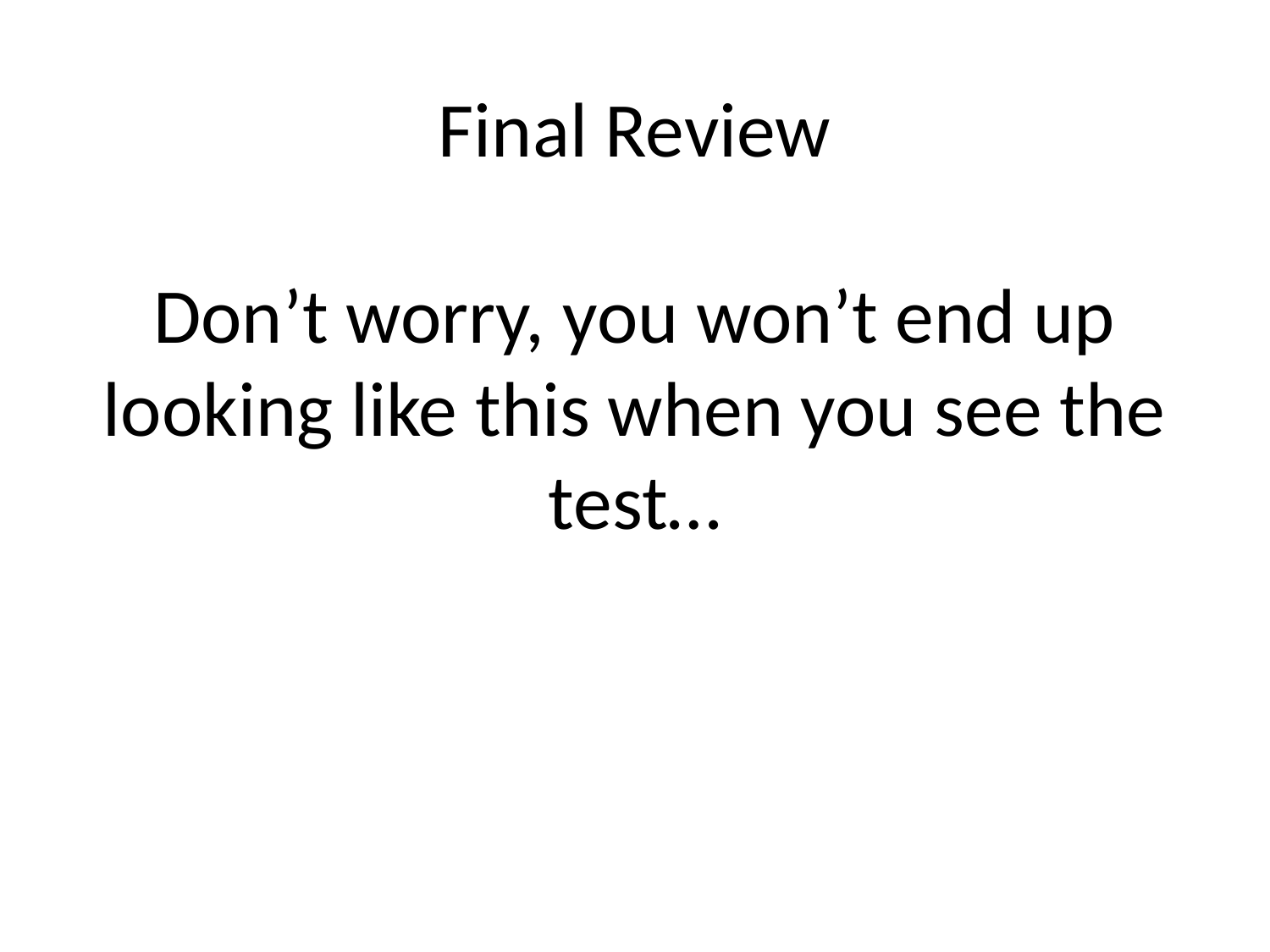

# Final Review Don’t worry, you won’t end up looking like this when you see the test…